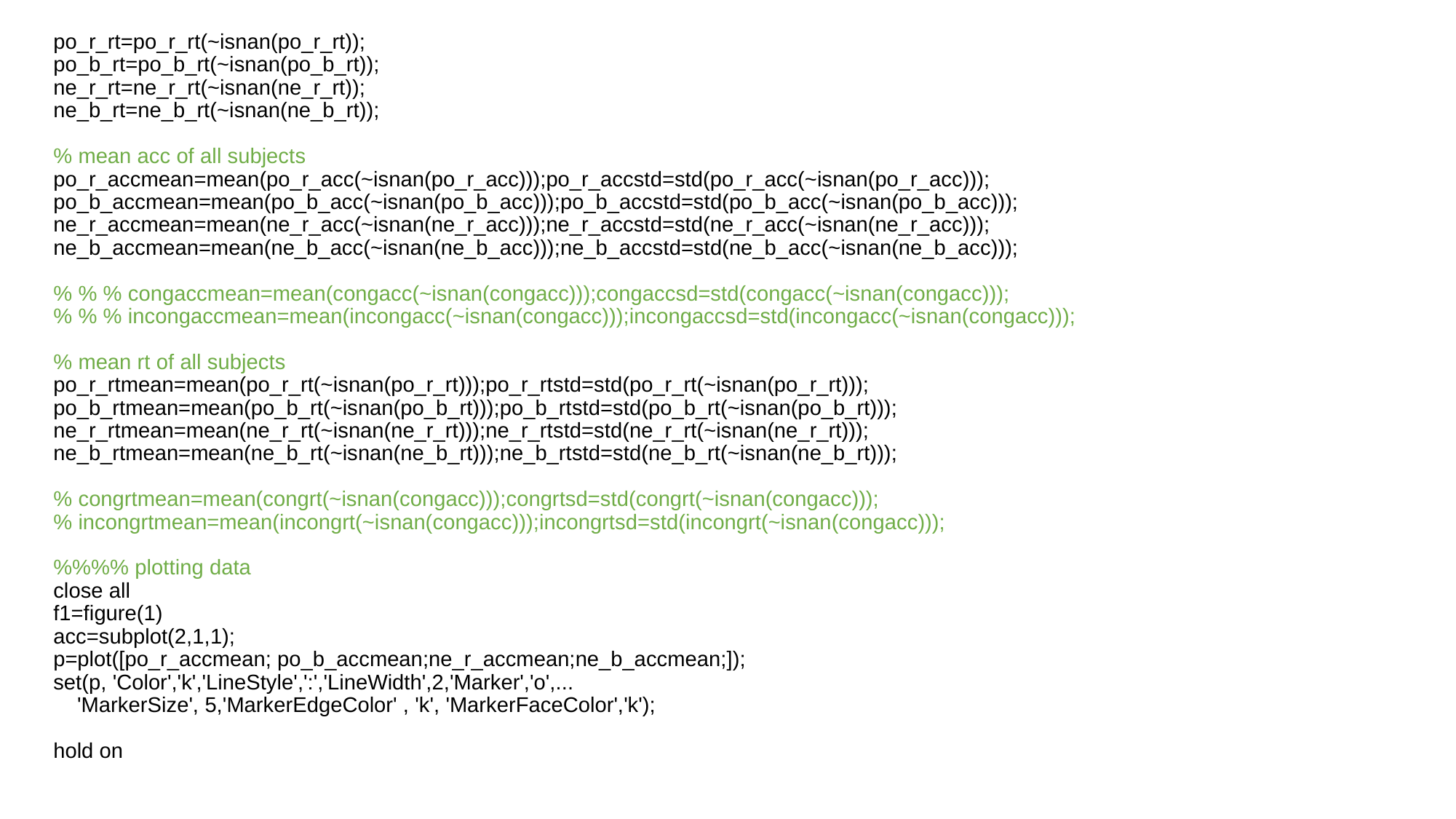

# po_r_rt=po_r_rt(~isnan(po_r_rt)); po_b_rt=po_b_rt(~isnan(po_b_rt)); ne_r_rt=ne_r_rt(~isnan(ne_r_rt)); ne_b_rt=ne_b_rt(~isnan(ne_b_rt)); % mean acc of all subjects po_r_accmean=mean(po_r_acc(~isnan(po_r_acc)));po_r_accstd=std(po_r_acc(~isnan(po_r_acc))); po_b_accmean=mean(po_b_acc(~isnan(po_b_acc)));po_b_accstd=std(po_b_acc(~isnan(po_b_acc))); ne_r_accmean=mean(ne_r_acc(~isnan(ne_r_acc)));ne_r_accstd=std(ne_r_acc(~isnan(ne_r_acc))); ne_b_accmean=mean(ne_b_acc(~isnan(ne_b_acc)));ne_b_accstd=std(ne_b_acc(~isnan(ne_b_acc))); % % % congaccmean=mean(congacc(~isnan(congacc)));congaccsd=std(congacc(~isnan(congacc))); % % % incongaccmean=mean(incongacc(~isnan(congacc)));incongaccsd=std(incongacc(~isnan(congacc))); % mean rt of all subjects po_r_rtmean=mean(po_r_rt(~isnan(po_r_rt)));po_r_rtstd=std(po_r_rt(~isnan(po_r_rt))); po_b_rtmean=mean(po_b_rt(~isnan(po_b_rt)));po_b_rtstd=std(po_b_rt(~isnan(po_b_rt))); ne_r_rtmean=mean(ne_r_rt(~isnan(ne_r_rt)));ne_r_rtstd=std(ne_r_rt(~isnan(ne_r_rt))); ne_b_rtmean=mean(ne_b_rt(~isnan(ne_b_rt)));ne_b_rtstd=std(ne_b_rt(~isnan(ne_b_rt))); % congrtmean=mean(congrt(~isnan(congacc)));congrtsd=std(congrt(~isnan(congacc))); % incongrtmean=mean(incongrt(~isnan(congacc)));incongrtsd=std(incongrt(~isnan(congacc))); %%%% plotting data close all f1=figure(1) acc=subplot(2,1,1); p=plot([po_r_accmean; po_b_accmean;ne_r_accmean;ne_b_accmean;]); set(p, 'Color','k','LineStyle',':','LineWidth',2,'Marker','o',... 'MarkerSize', 5,'MarkerEdgeColor' , 'k', 'MarkerFaceColor','k'); hold on